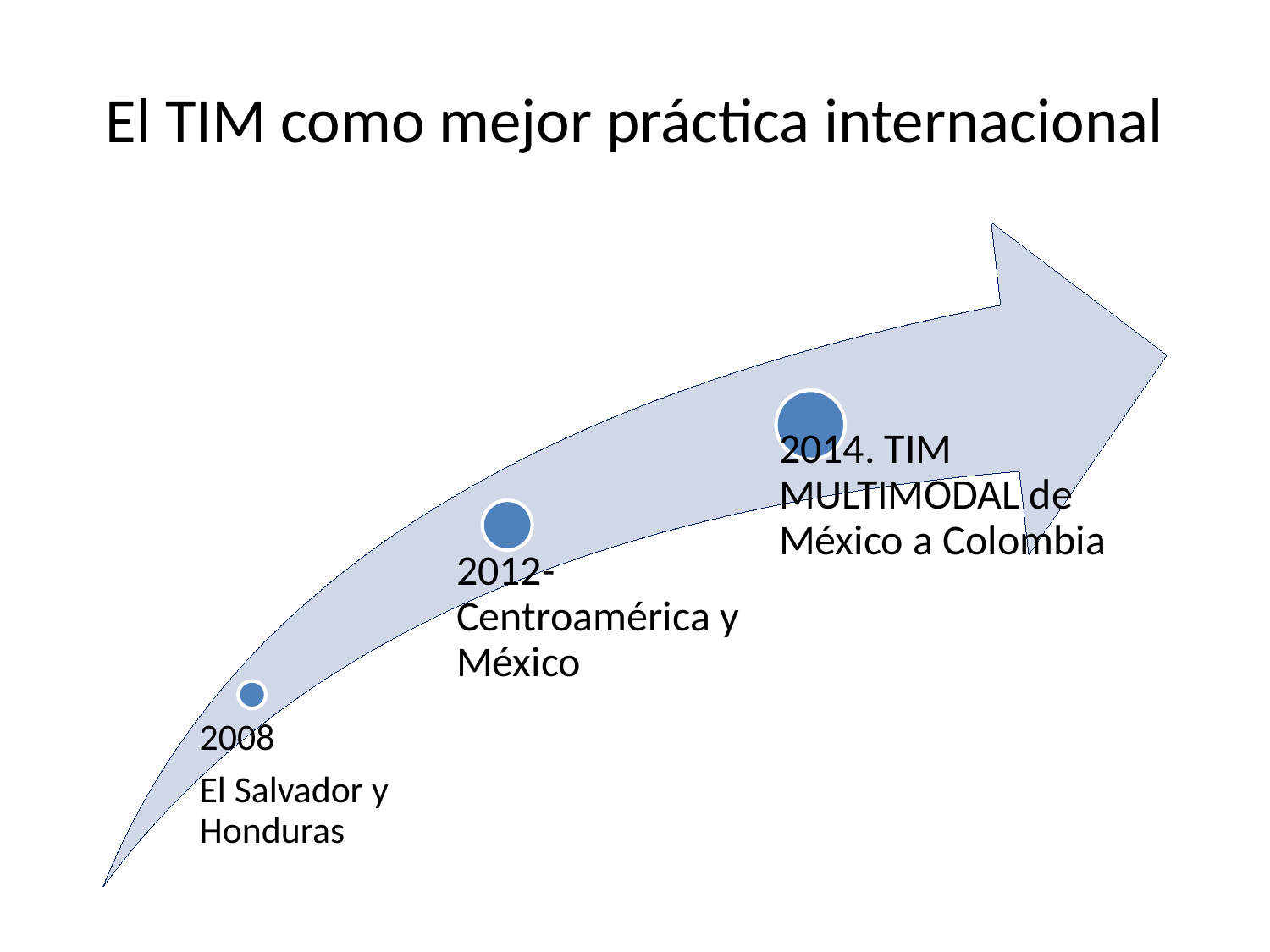

# El TIM como mejor práctica internacional
2008
El Salvador y Honduras
2012- Centroamérica y México
2014. TIM MULTIMODAL de México a Colombia